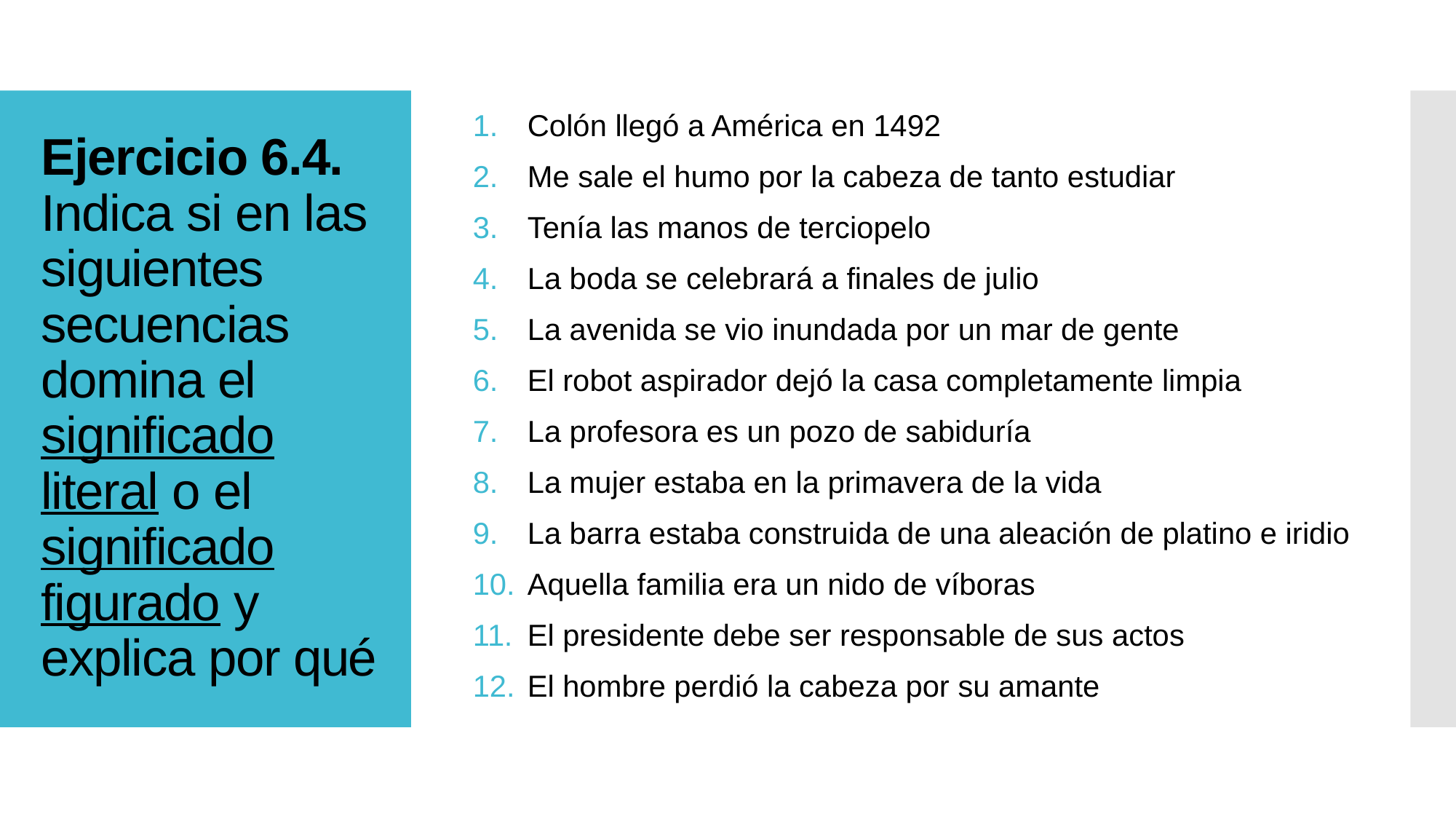

Colón llegó a América en 1492
Me sale el humo por la cabeza de tanto estudiar
Tenía las manos de terciopelo
La boda se celebrará a finales de julio
La avenida se vio inundada por un mar de gente
El robot aspirador dejó la casa completamente limpia
La profesora es un pozo de sabiduría
La mujer estaba en la primavera de la vida
La barra estaba construida de una aleación de platino e iridio
Aquella familia era un nido de víboras
El presidente debe ser responsable de sus actos
El hombre perdió la cabeza por su amante
# Ejercicio 6.4. Indica si en las siguientes secuencias domina el significado literal o el significado figurado y explica por qué